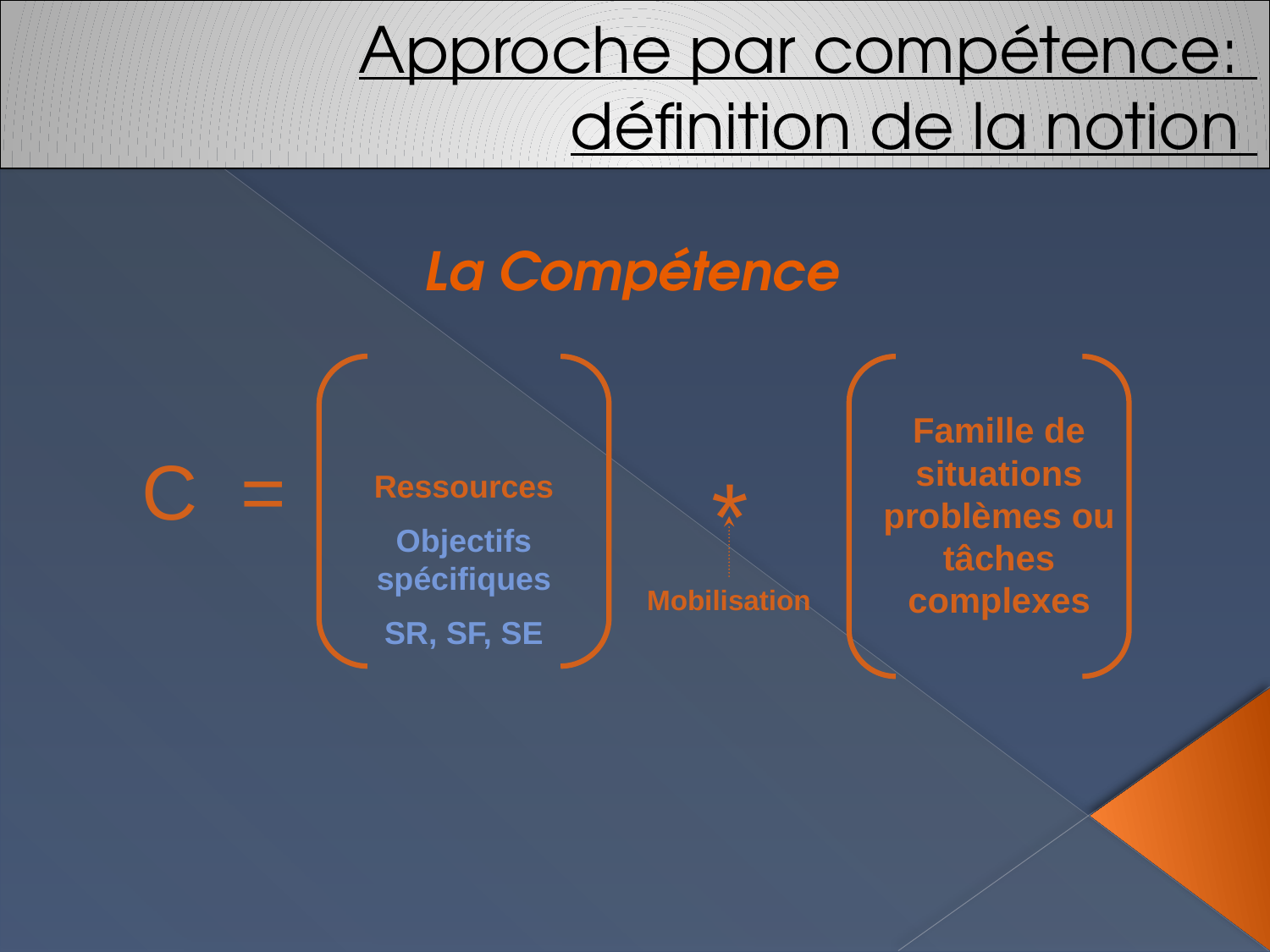

# Approche par compétence:  définition de la notion

La Compétence

Famille de situations problèmes ou tâches complexes
C  =
*
Ressources
Objectifs spécifiques
SR, SF, SE

Mobilisation